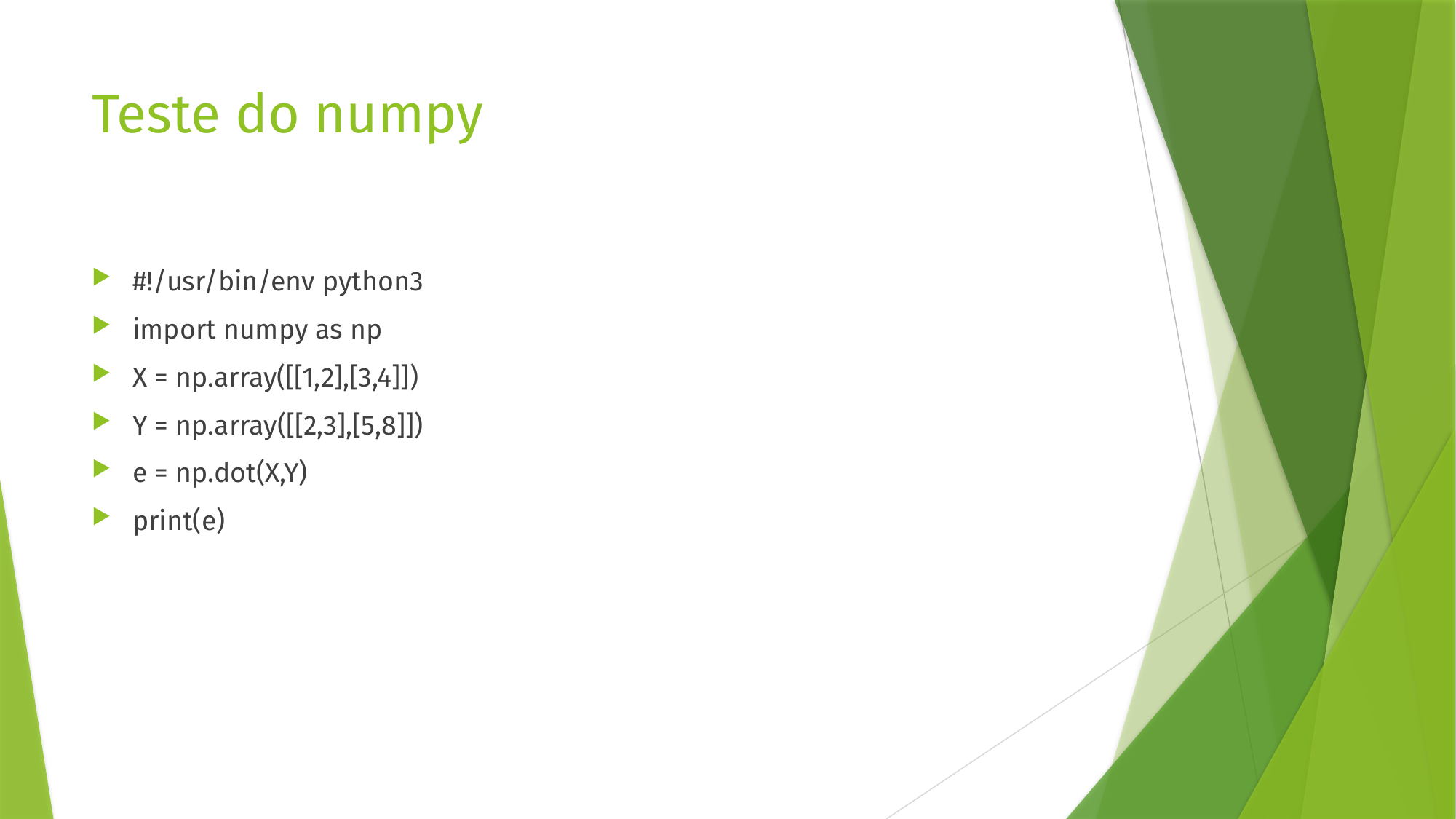

# Teste do numpy
#!/usr/bin/env python3
import numpy as np
X = np.array([[1,2],[3,4]])
Y = np.array([[2,3],[5,8]])
e = np.dot(X,Y)
print(e)